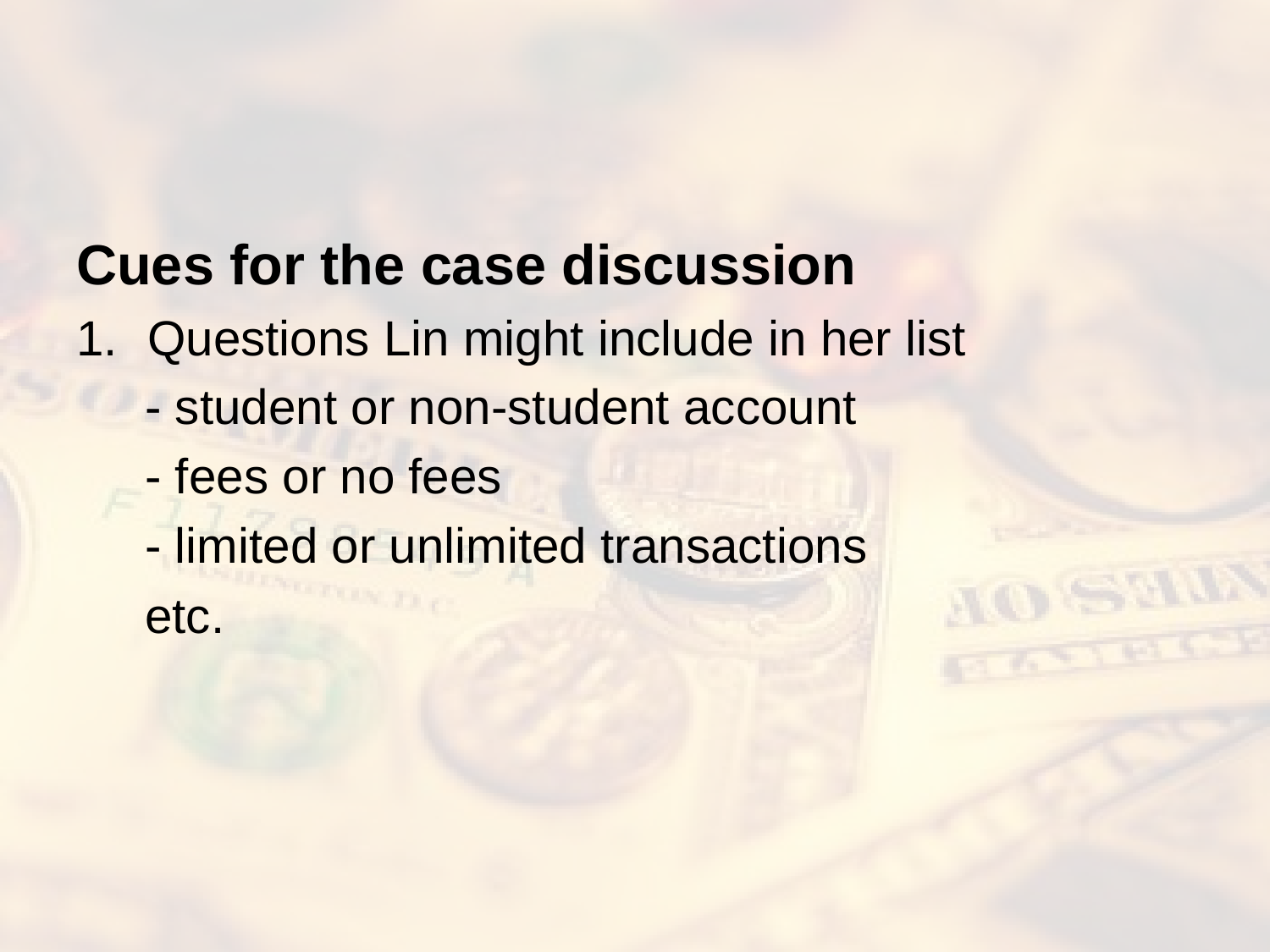

#
Cues for the case discussion
Questions Lin might include in her list
     - student or non-student account
     - fees or no fees
     - limited or unlimited transactions
     etc.